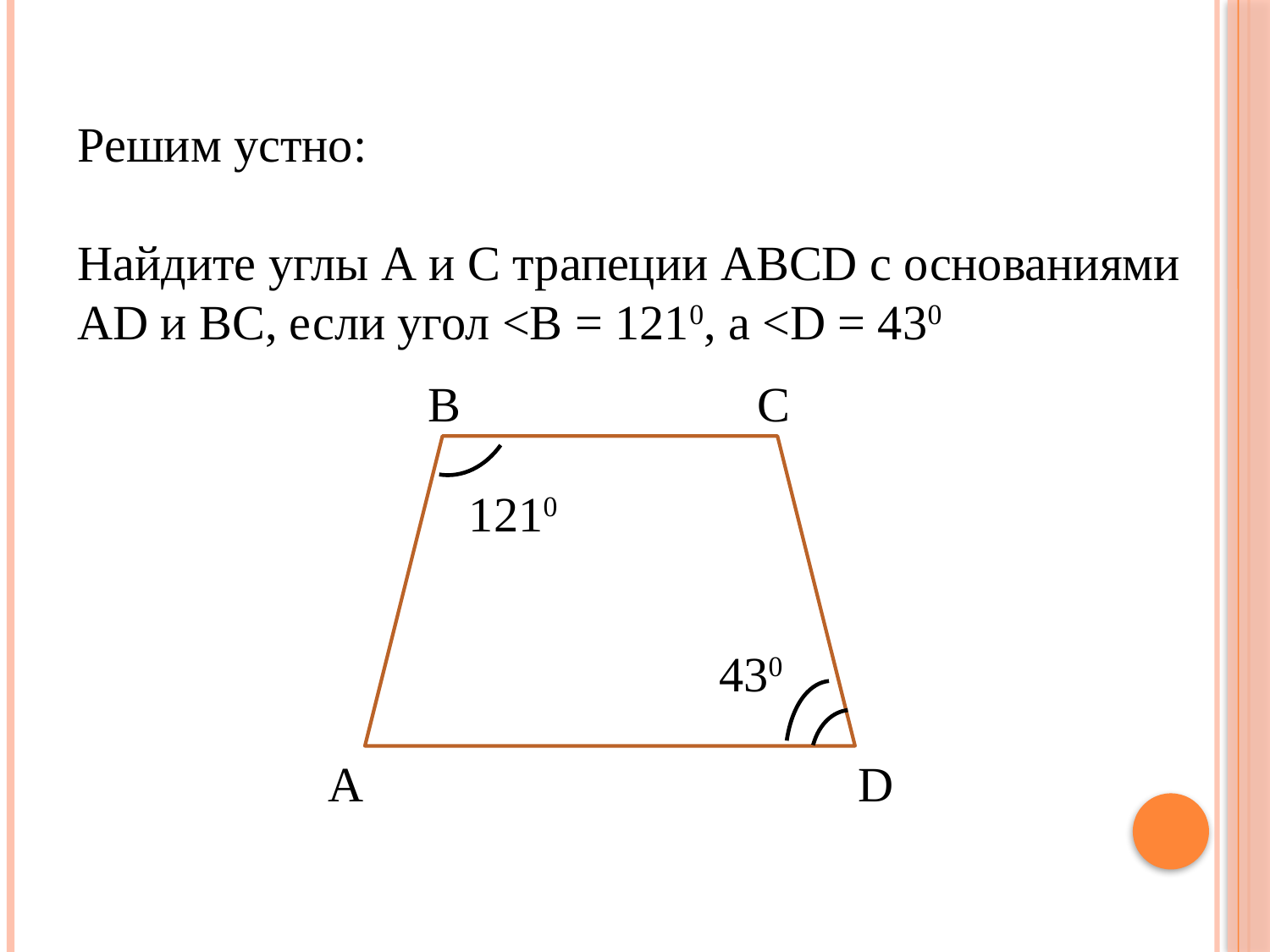

Решим устно:

Найдите углы А и С трапеции ABCD с основаниями АD и ВС, если угол <В = 1210, а <D = 430

В
С
А
D

1210
430